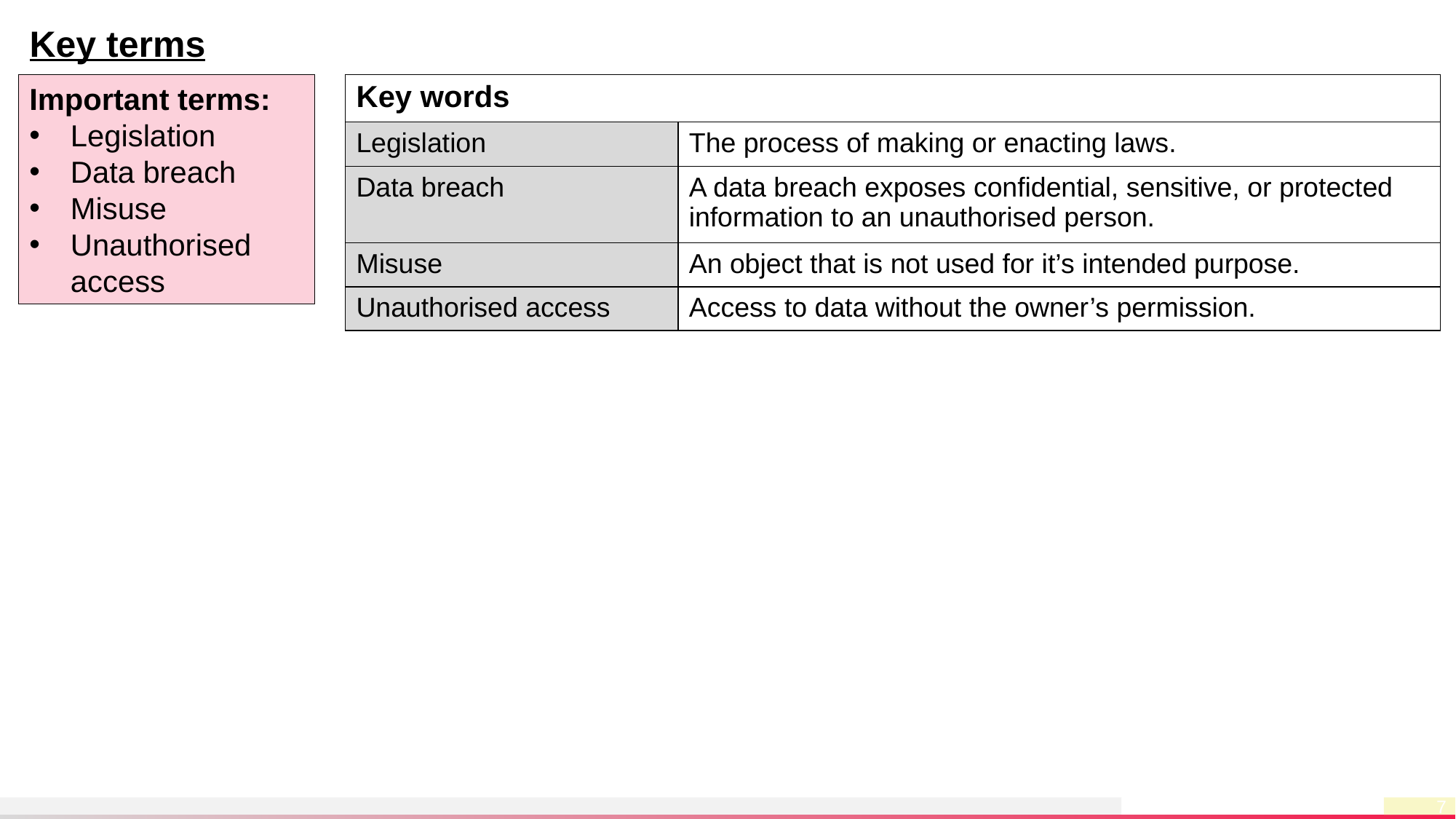

Key terms
Important terms:
Legislation
Data breach
Misuse
Unauthorised access
| Key words |  |
| --- | --- |
| Legislation | The process of making or enacting laws. |
| Data breach | A data breach exposes confidential, sensitive, or protected information to an unauthorised person. |
| Misuse | An object that is not used for it’s intended purpose. |
| Unauthorised access | Access to data without the owner’s permission. |
7